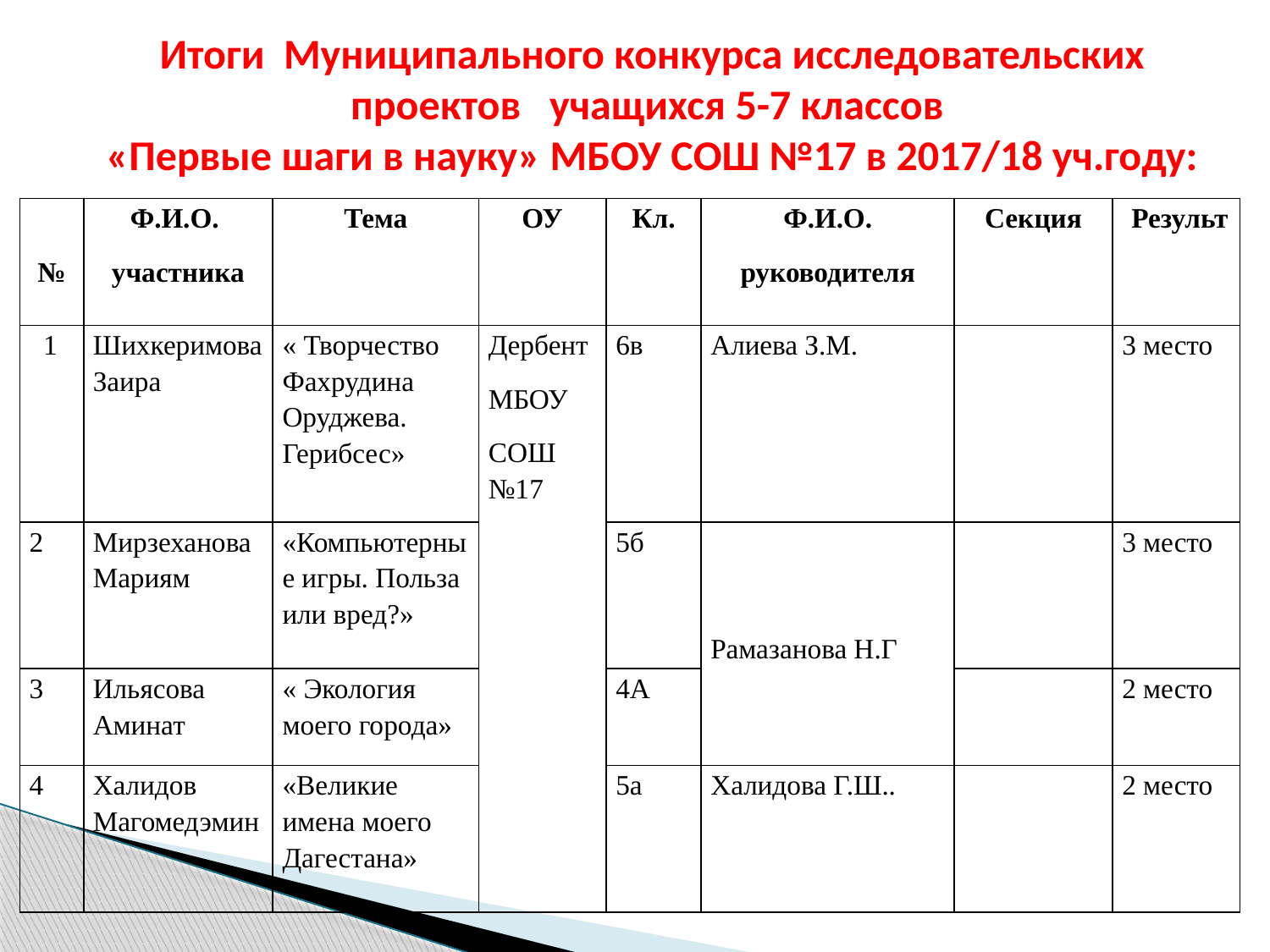

Итоги  Муниципального конкурса исследовательских проектов   учащихся 5-7 классов
«Первые шаги в науку» МБОУ СОШ №17 в 2017/18 уч.году:
| № | Ф.И.О. участника | Тема | ОУ | Кл. | Ф.И.О. руководителя | Секция | Результ |
| --- | --- | --- | --- | --- | --- | --- | --- |
| 1 | Шихкеримова Заира | « Творчество Фахрудина Оруджева. Герибсес» | Дербент МБОУ СОШ №17 | 6в | Алиева З.М. |  | 3 место |
| 2 | Мирзеханова Мариям | «Компьютерные игры. Польза или вред?» |  | 5б | Рамазанова Н.Г |  | 3 место |
| 3 | Ильясова Аминат | « Экология моего города» |  | 4А |  |  | 2 место |
| 4 | Халидов Магомедэмин | «Великие имена моего Дагестана» |  | 5а | Халидова Г.Ш.. |  | 2 место |